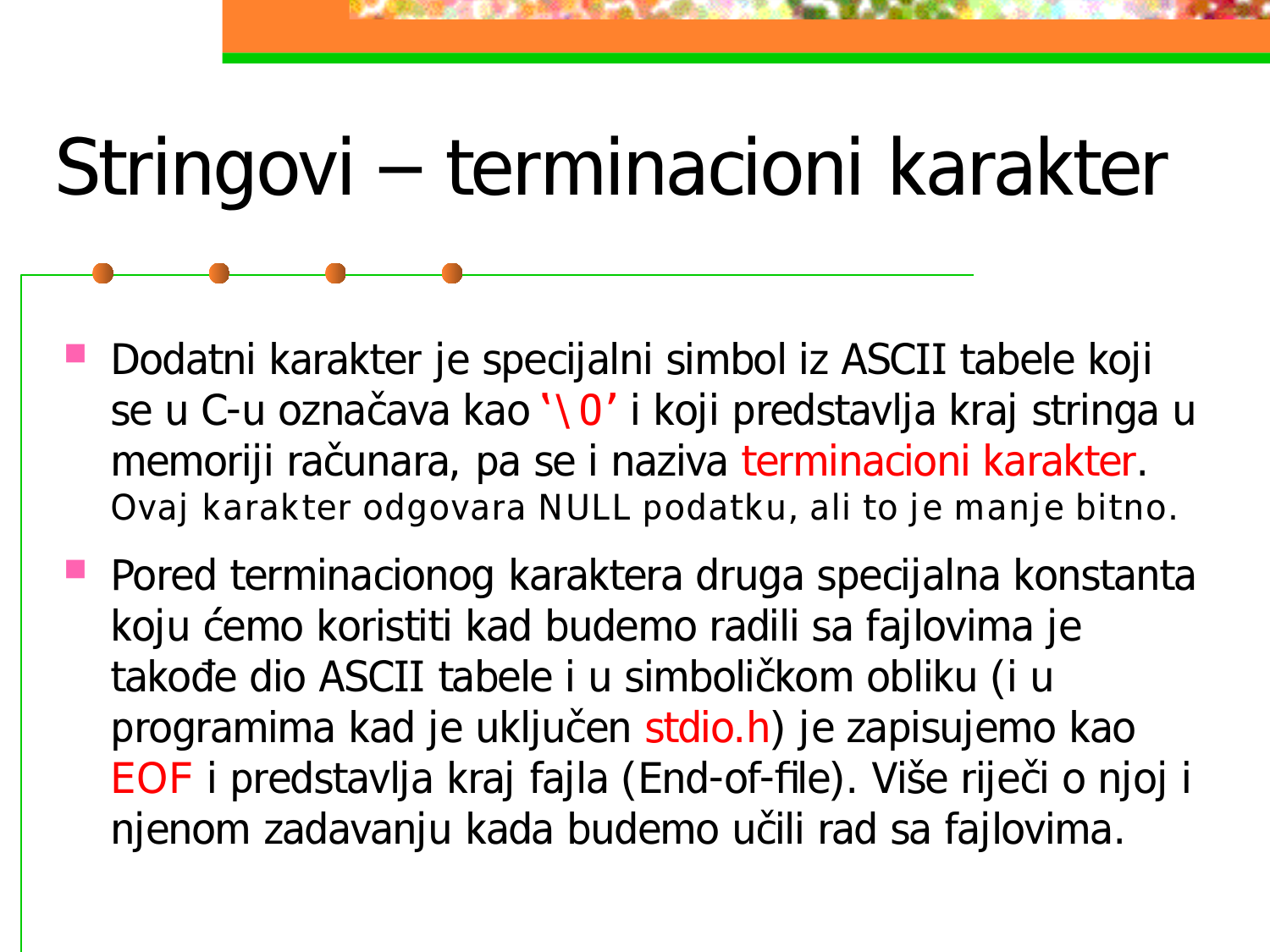

# Stringovi – terminacioni karakter
Dodatni karakter je specijalni simbol iz ASCII tabele koji se u C-u označava kao ‘\0’ i koji predstavlja kraj stringa u memoriji računara, pa se i naziva terminacioni karakter. Ovaj karakter odgovara NULL podatku, ali to je manje bitno.
Pored terminacionog karaktera druga specijalna konstanta koju ćemo koristiti kad budemo radili sa fajlovima je takođe dio ASCII tabele i u simboličkom obliku (i u programima kad je uključen stdio.h) je zapisujemo kao EOF i predstavlja kraj fajla (End-of-file). Više riječi o njoj i njenom zadavanju kada budemo učili rad sa fajlovima.